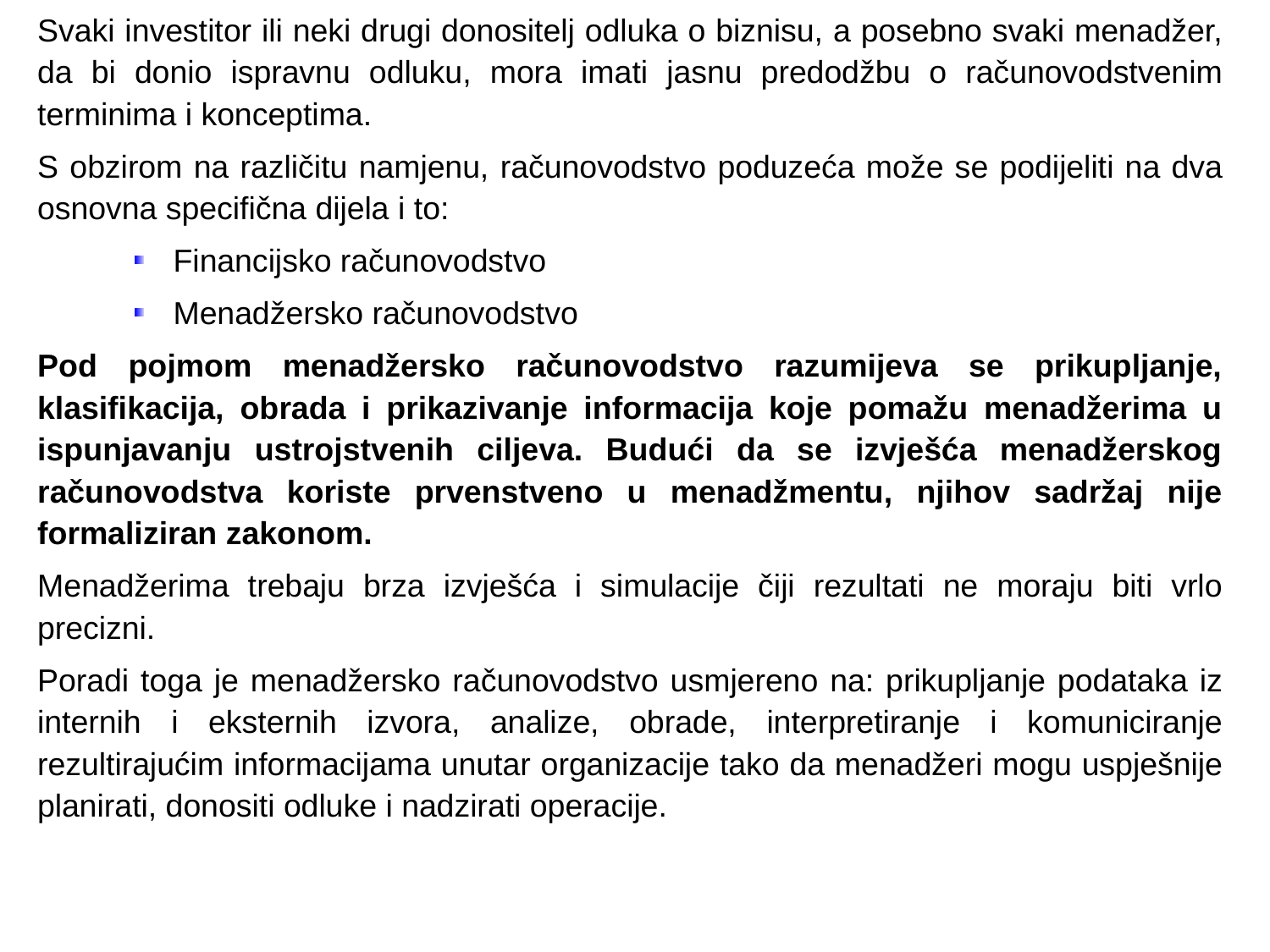

Svaki investitor ili neki drugi donositelj odluka o biznisu, a posebno svaki menadžer, da bi donio ispravnu odluku, mora imati jasnu predodžbu o računovodstvenim terminima i konceptima.
S obzirom na različitu namjenu, računovodstvo poduzeća može se podijeliti na dva osnovna specifična dijela i to:
 Financijsko računovodstvo
 Menadžersko računovodstvo
Pod pojmom menadžersko računovodstvo razumijeva se prikupljanje, klasifikacija, obrada i prikazivanje informacija koje pomažu menadžerima u ispunjavanju ustrojstvenih ciljeva. Budući da se izvješća menadžerskog računovodstva koriste prvenstveno u menadžmentu, njihov sadržaj nije formaliziran zakonom.
Menadžerima trebaju brza izvješća i simulacije čiji rezultati ne moraju biti vrlo precizni.
Poradi toga je menadžersko računovodstvo usmjereno na: prikupljanje podataka iz internih i eksternih izvora, analize, obrade, interpretiranje i komuniciranje rezultirajućim informacijama unutar organizacije tako da menadžeri mogu uspješnije planirati, donositi odluke i nadzirati operacije.